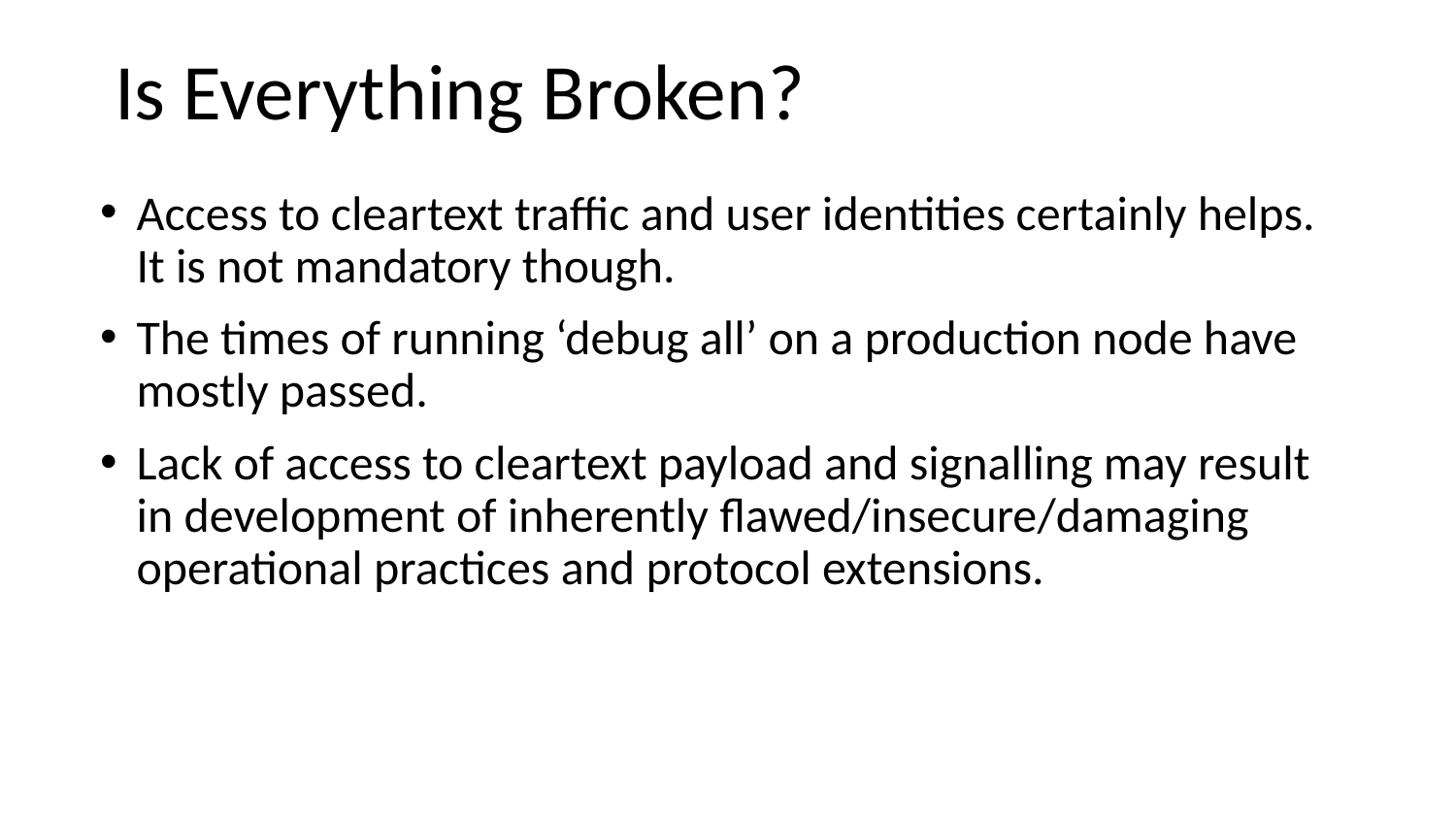

# Is Everything Broken?
Access to cleartext traffic and user identities certainly helps. It is not mandatory though.
The times of running ‘debug all’ on a production node have mostly passed.
Lack of access to cleartext payload and signalling may result in development of inherently flawed/insecure/damaging operational practices and protocol extensions.